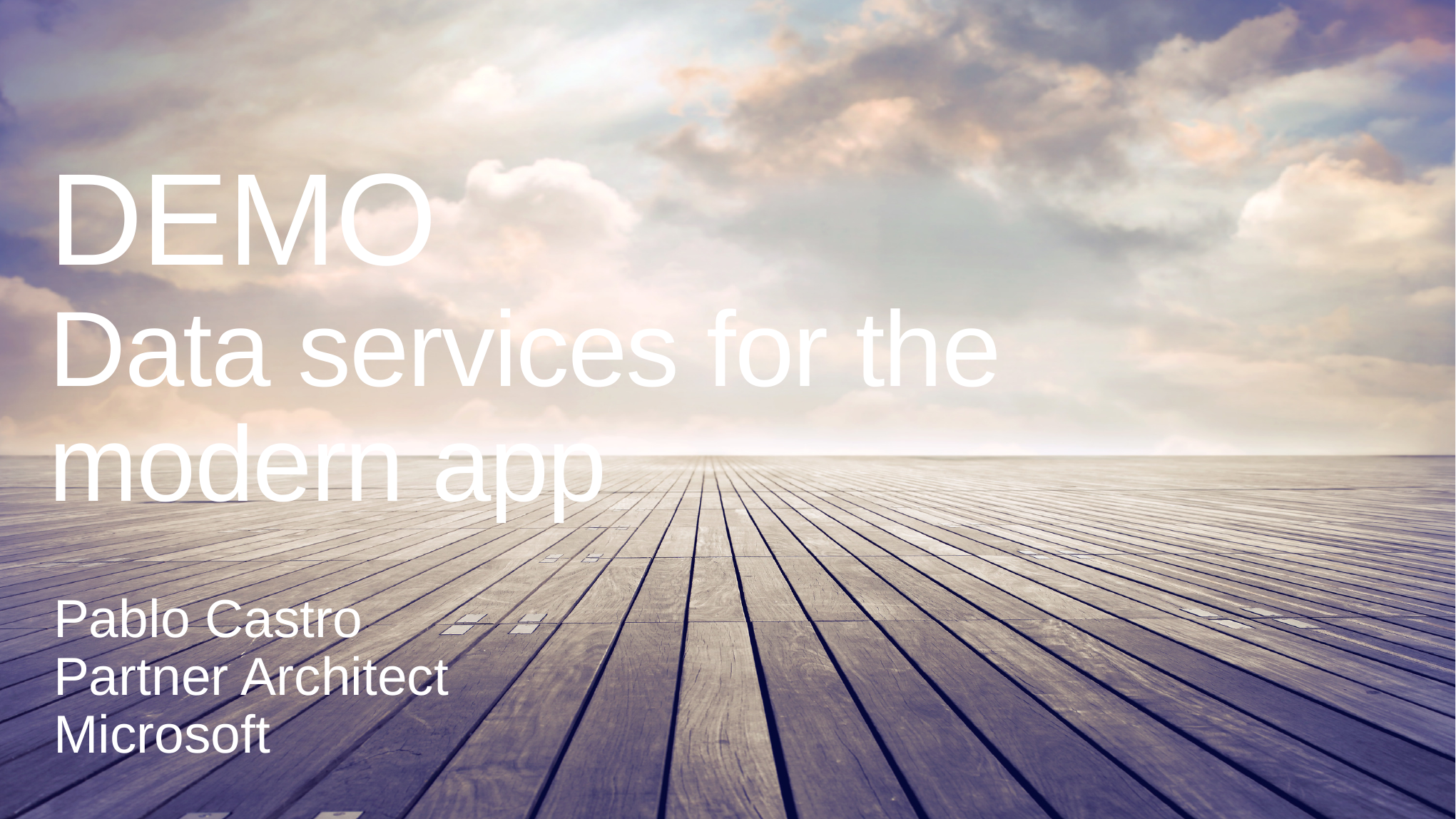

# DEMO Data services for the modern app
Pablo Castro
Partner Architect
Microsoft